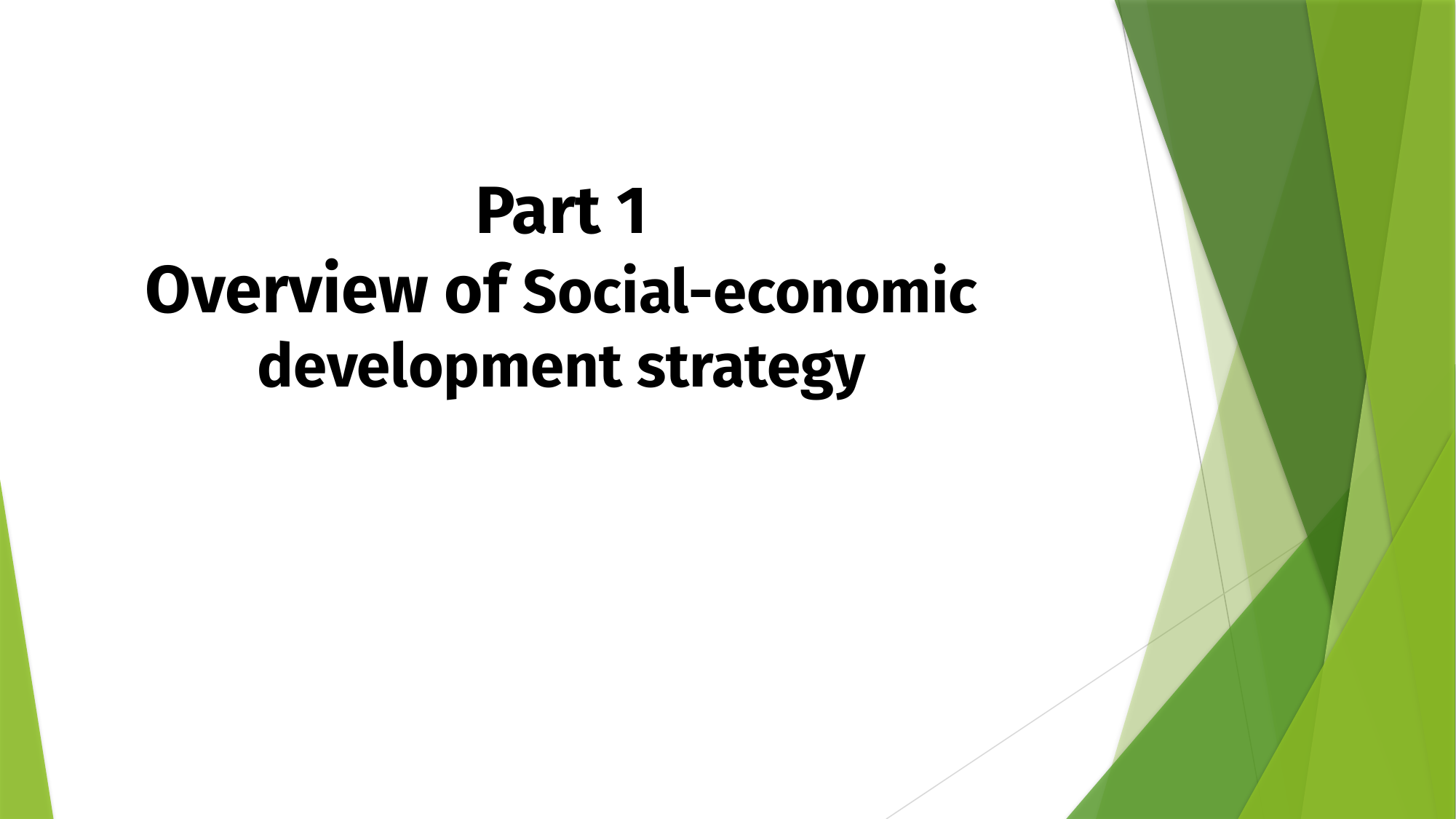

#

Part 1
Overview of Social-economic development strategy